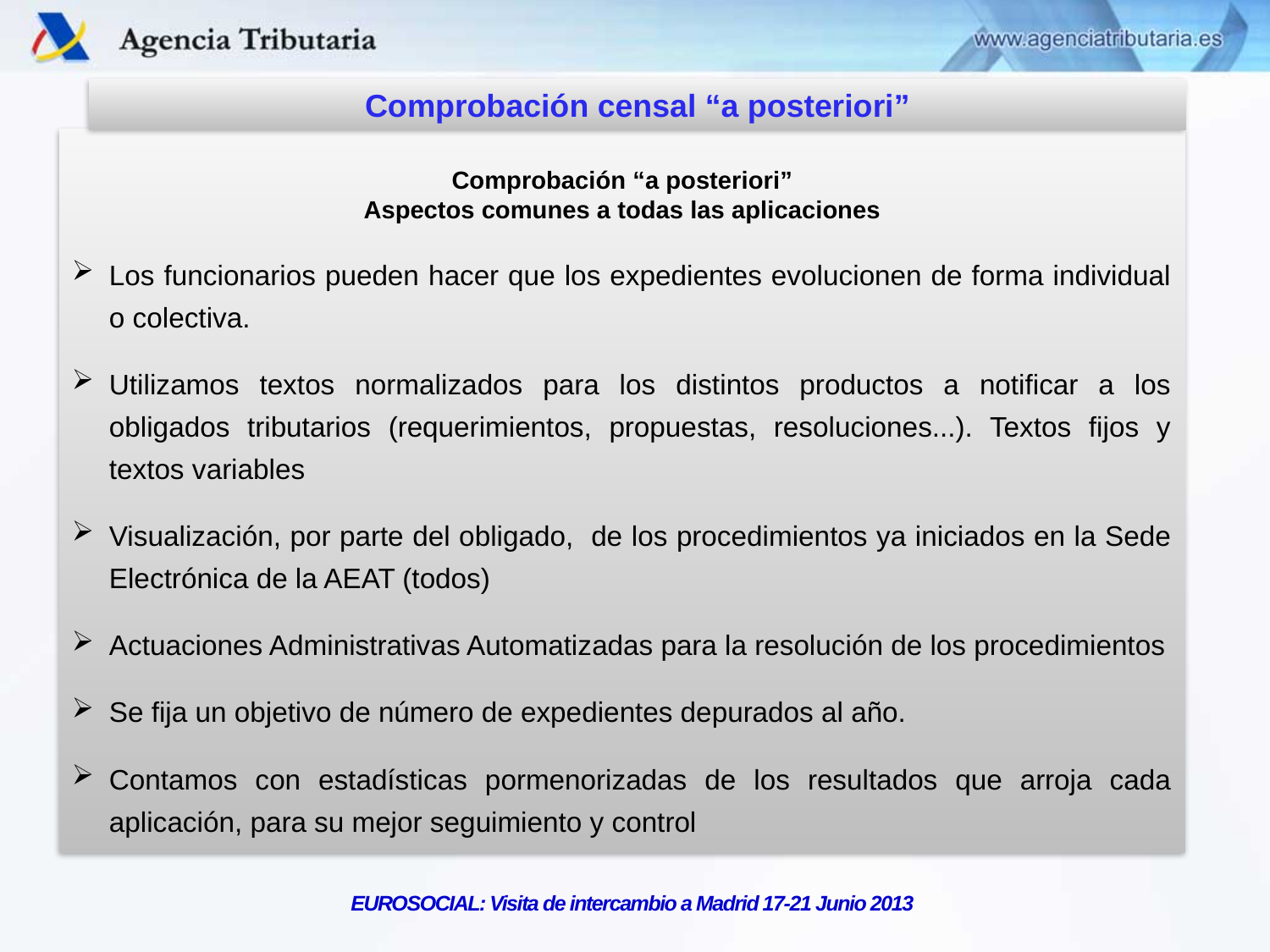

Comprobación censal “a posteriori”

Comprobación “a posteriori”
Aspectos comunes a todas las aplicaciones
Los funcionarios pueden hacer que los expedientes evolucionen de forma individual o colectiva.
Utilizamos textos normalizados para los distintos productos a notificar a los obligados tributarios (requerimientos, propuestas, resoluciones...). Textos fijos y textos variables
Visualización, por parte del obligado,  de los procedimientos ya iniciados en la Sede Electrónica de la AEAT (todos)
Actuaciones Administrativas Automatizadas para la resolución de los procedimientos
Se fija un objetivo de número de expedientes depurados al año.
Contamos con estadísticas pormenorizadas de los resultados que arroja cada aplicación, para su mejor seguimiento y control

EUROSOCIAL: Visita de intercambio a Madrid 17-21 Junio 2013